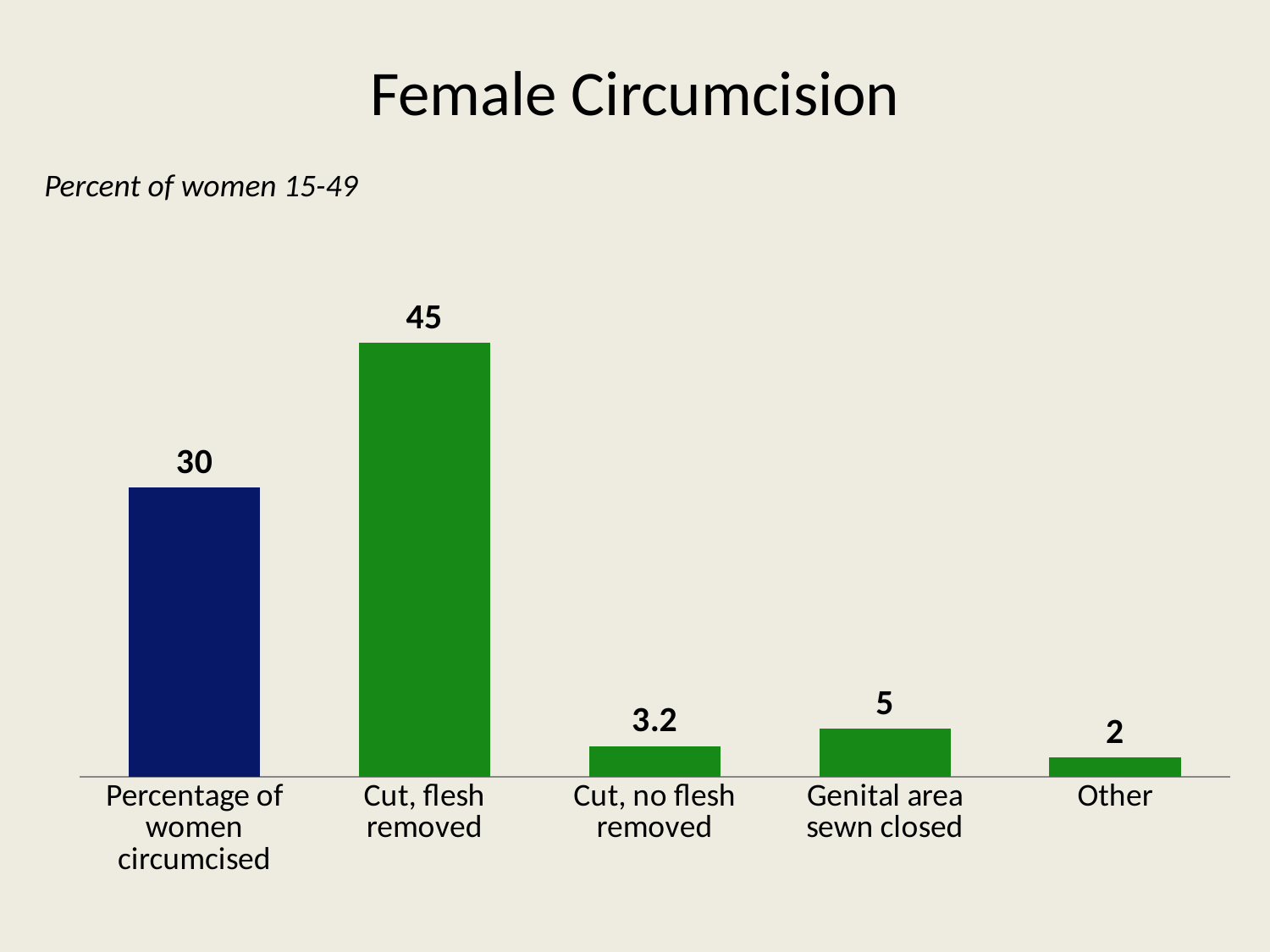

# Female Circumcision
Percent of women 15-49

### Chart

| Category | Series 1 |
|---|---|
| Percentage of women circumcised | 30.0 |
| Cut, flesh removed | 45.0 |
| Cut, no flesh removed | 3.2 |
| Genital area sewn closed | 5.0 |
| Other | 2.0 |